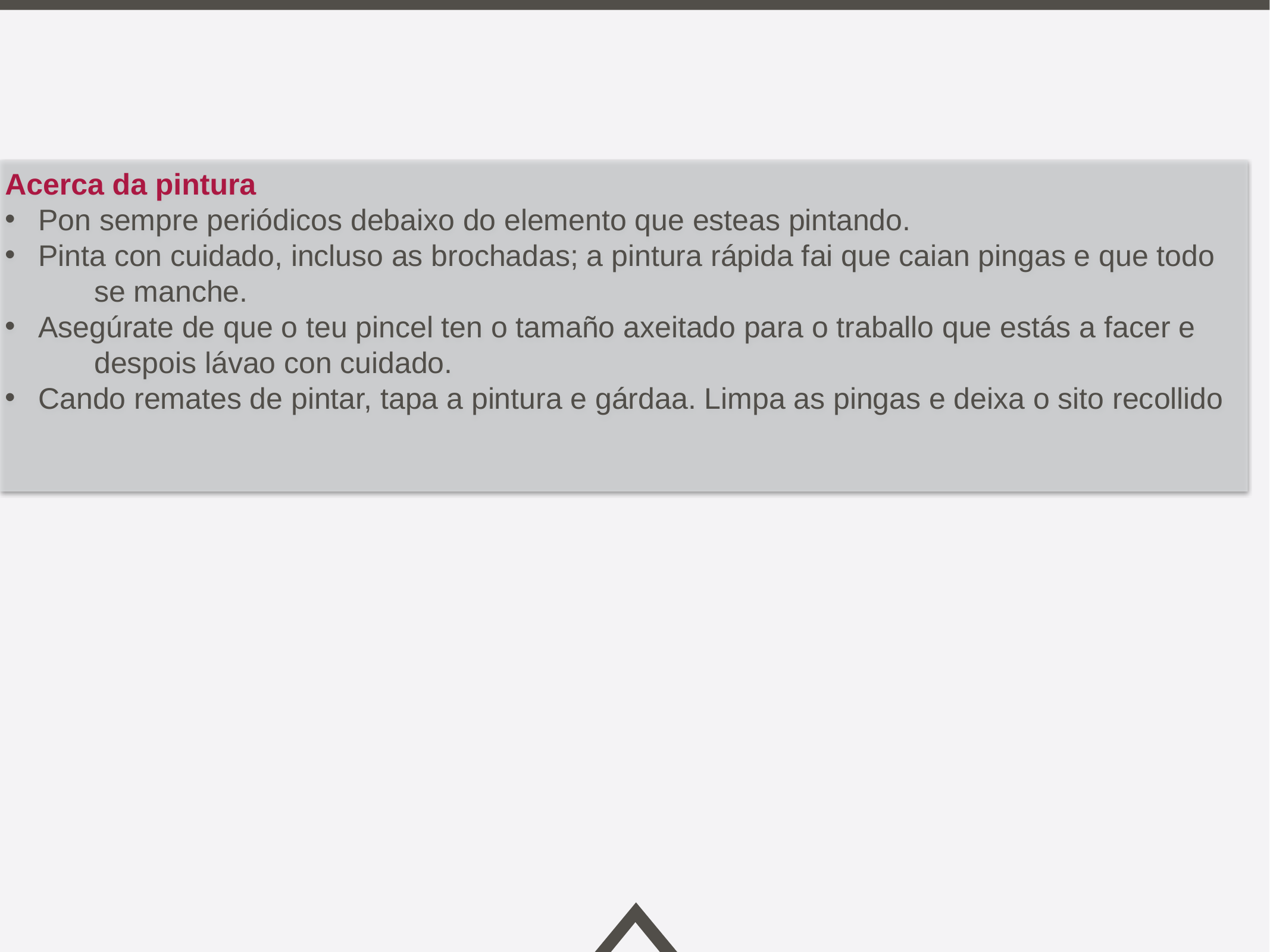

Acerca da pintura
Pon sempre periódicos debaixo do elemento que esteas pintando.
Pinta con cuidado, incluso as brochadas; a pintura rápida fai que caian pingas e que todo
	se manche.
Asegúrate de que o teu pincel ten o tamaño axeitado para o traballo que estás a facer e
	despois lávao con cuidado.
Cando remates de pintar, tapa a pintura e gárdaa. Limpa as pingas e deixa o sito recollido